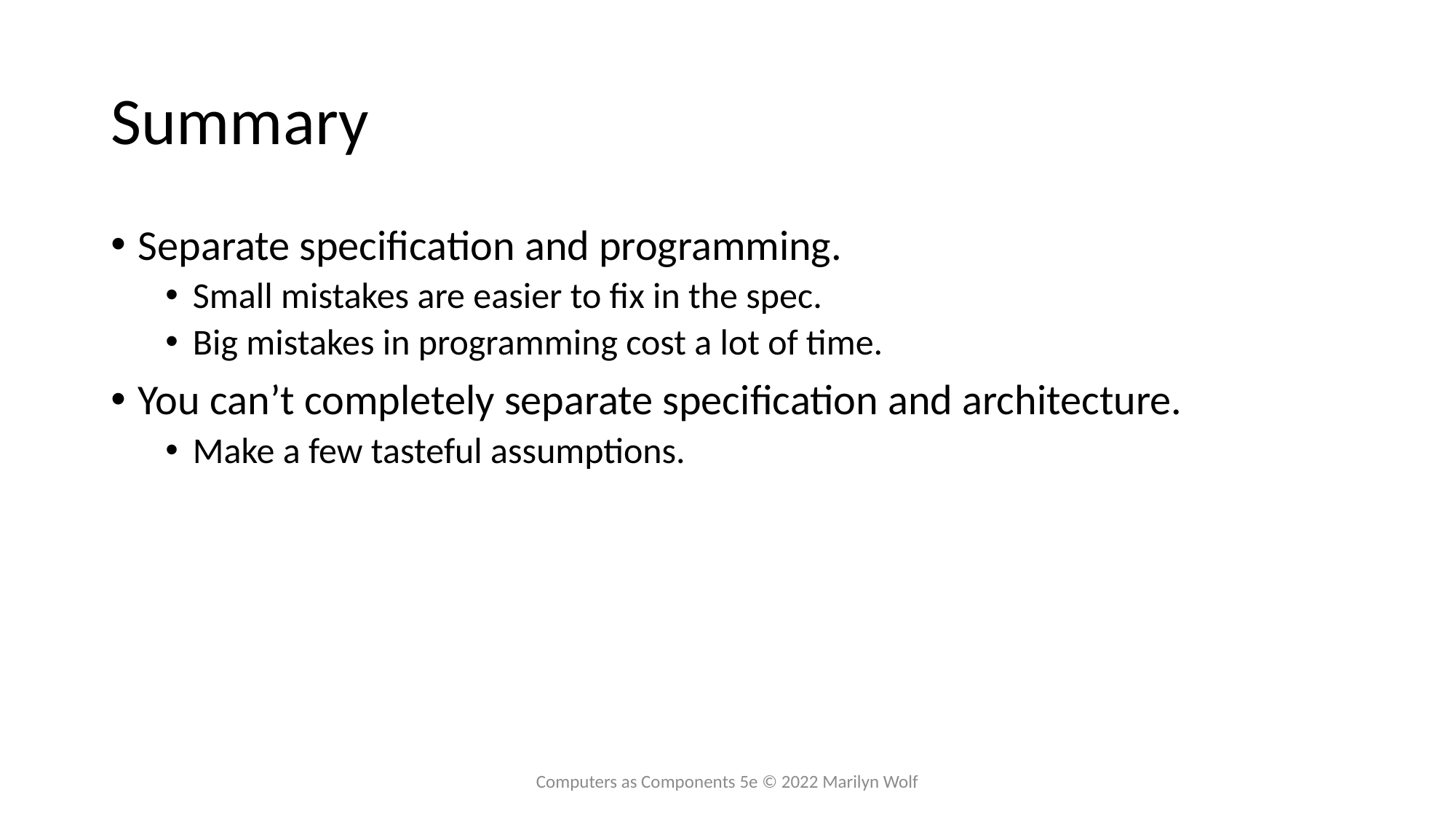

# Summary
Separate specification and programming.
Small mistakes are easier to fix in the spec.
Big mistakes in programming cost a lot of time.
You can’t completely separate specification and architecture.
Make a few tasteful assumptions.
Computers as Components 5e © 2022 Marilyn Wolf